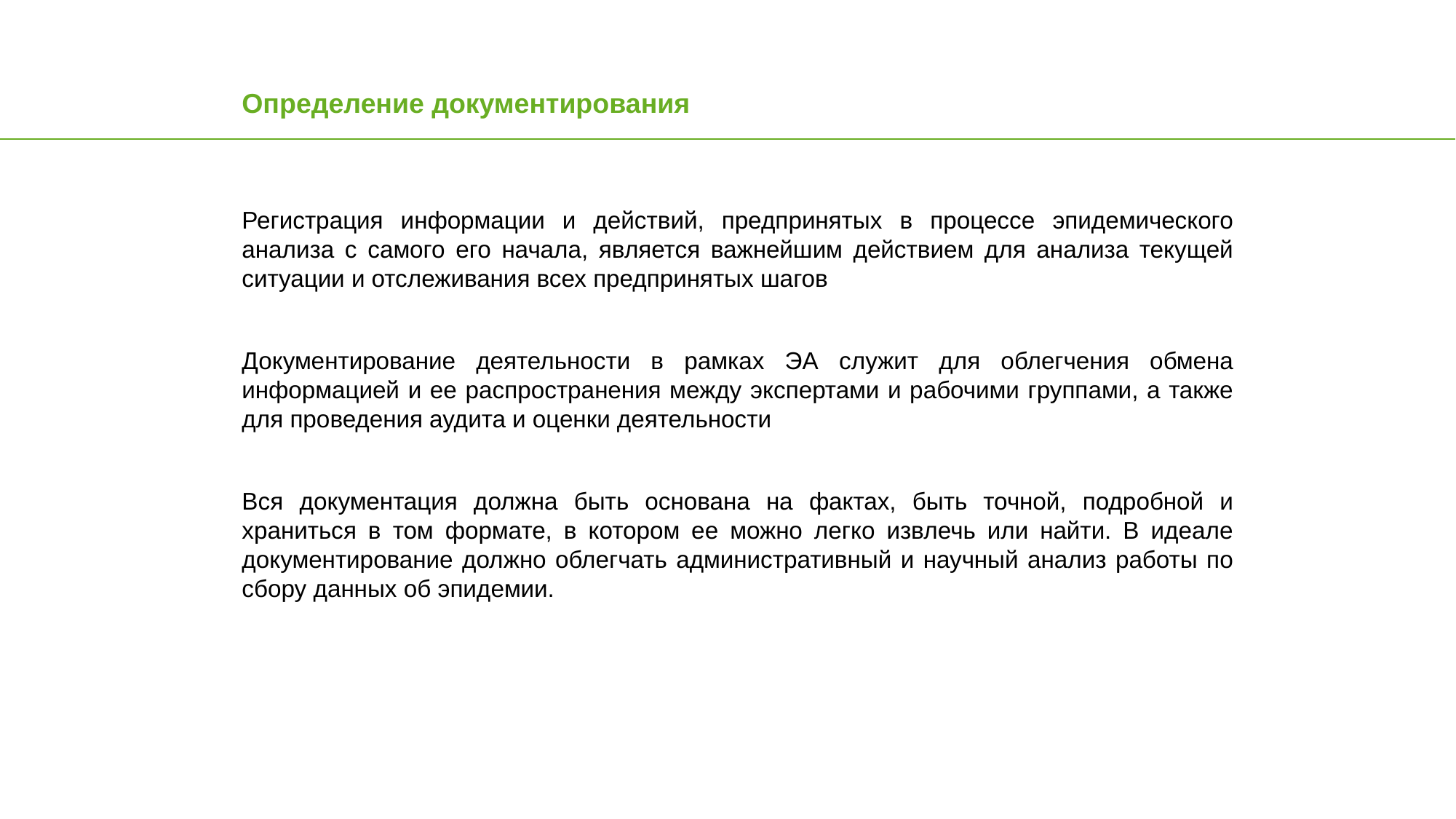

Определение документирования
Регистрация информации и действий, предпринятых в процессе эпидемического анализа с самого его начала, является важнейшим действием для анализа текущей ситуации и отслеживания всех предпринятых шагов

Документирование деятельности в рамках ЭА служит для облегчения обмена информацией и ее распространения между экспертами и рабочими группами, а также для проведения аудита и оценки деятельности

Вся документация должна быть основана на фактах, быть точной, подробной и храниться в том формате, в котором ее можно легко извлечь или найти. В идеале документирование должно облегчать административный и научный анализ работы по сбору данных об эпидемии.